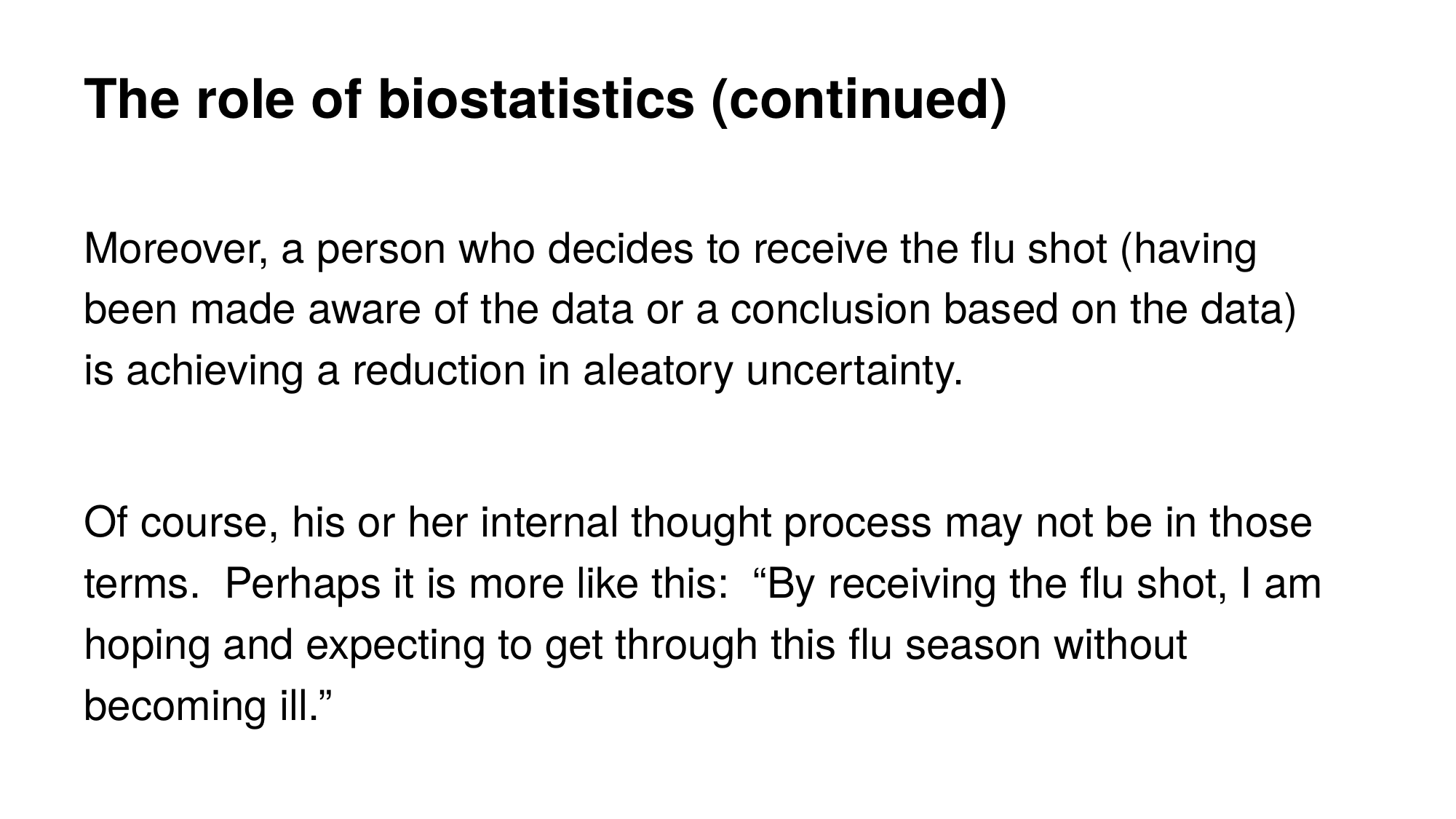

# The role of biostatistics (continued)
Moreover, a person who decides to receive the flu shot (having been made aware of the data or a conclusion based on the data) is achieving a reduction in aleatory uncertainty.

Of course, his or her internal thought process may not be in those terms.  Perhaps it is more like this:  “By receiving the flu shot, I am hoping and expecting to get through this flu season without becoming ill.”